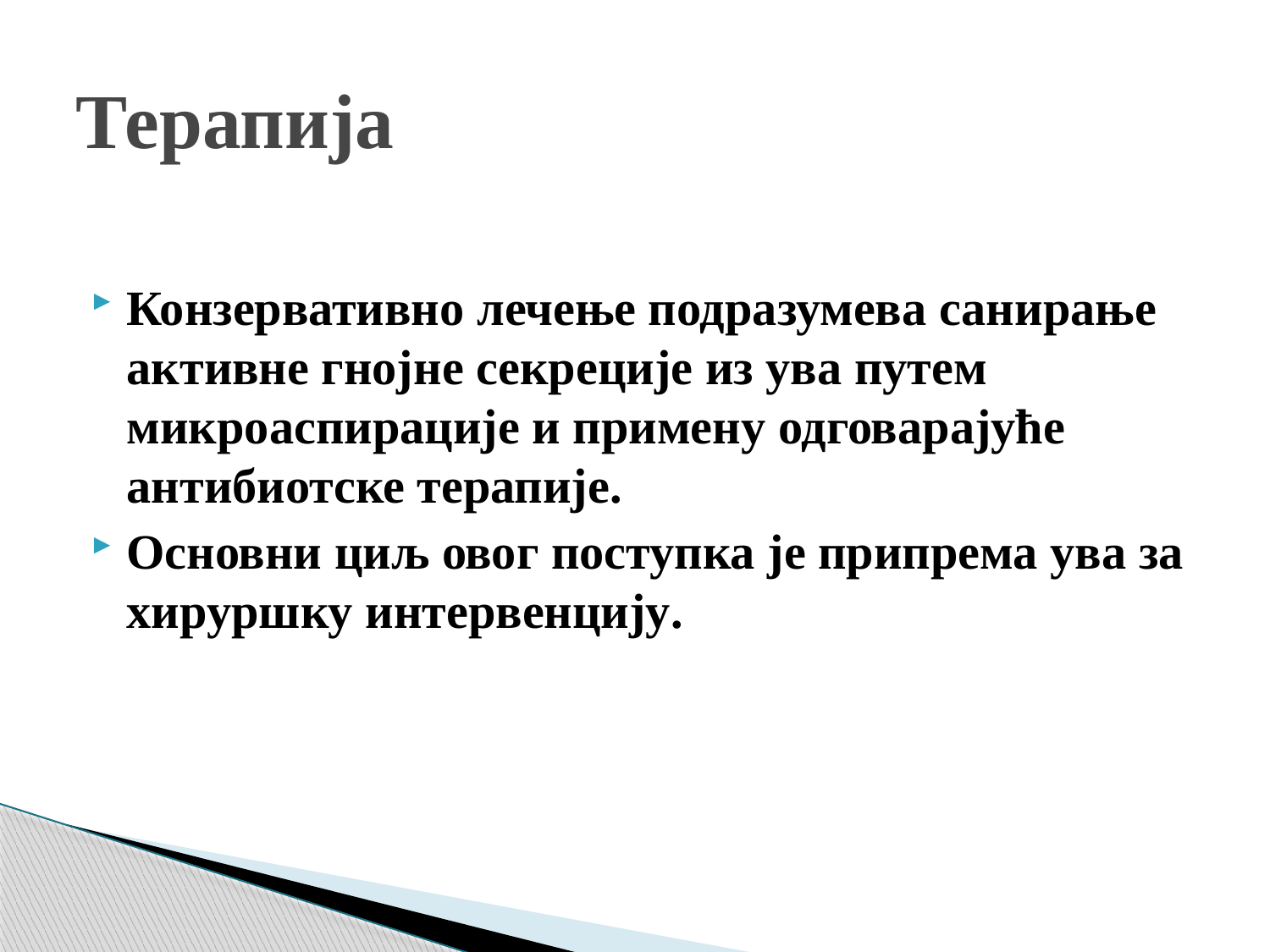

# Терапија

Конзервативно лечење подразумева санирање активне гнојне секреције из ува путем  микроаспирације и примену одговарајуће антибиотске терапије.
Основни циљ овог поступка је припрема ува за хируршку интервенцију.